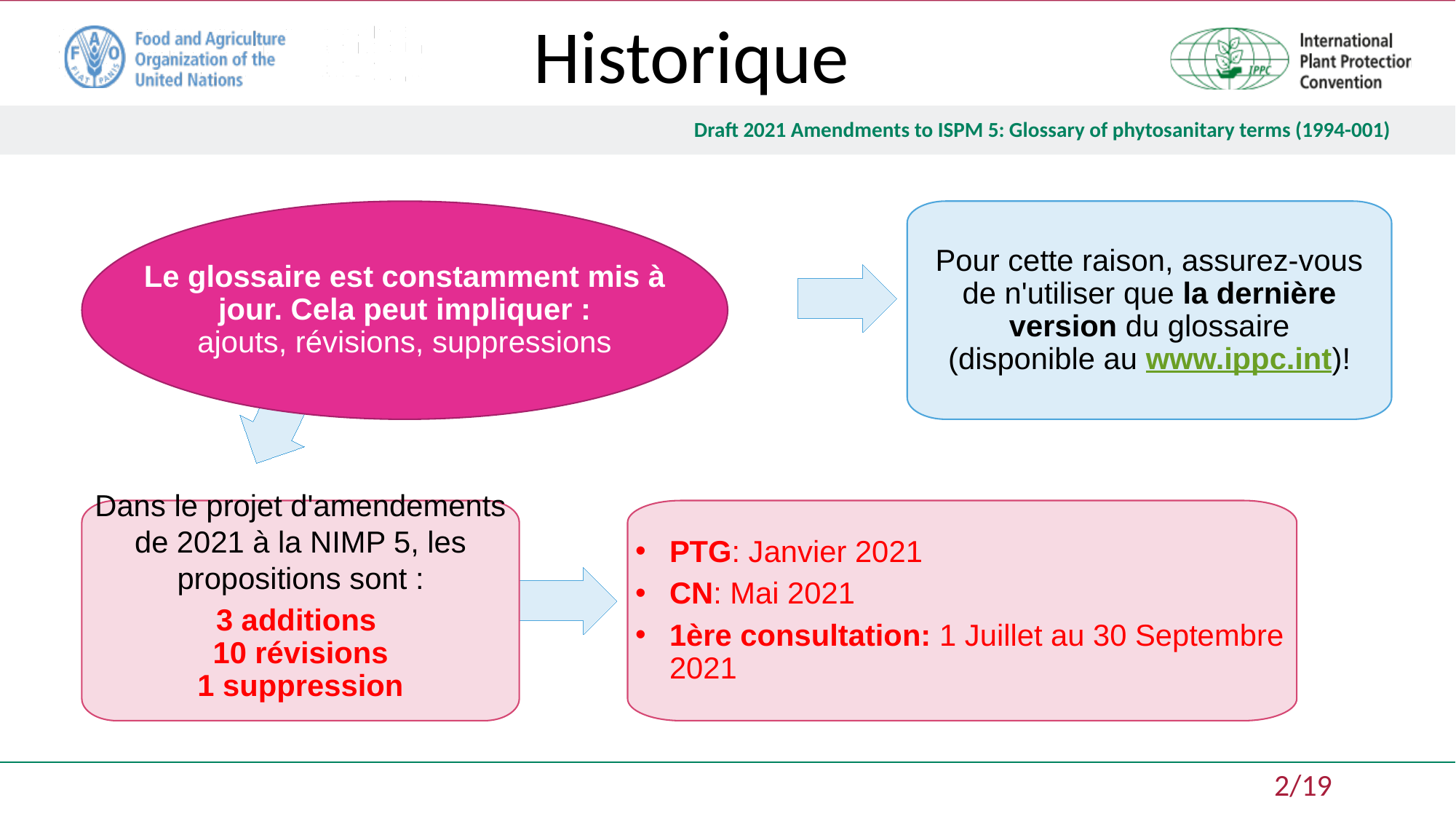

Historique
Le glossaire est constamment mis à jour. Cela peut impliquer :
ajouts, révisions, suppressions
Pour cette raison, assurez-vous de n'utiliser que la dernière version du glossaire
(disponible au www.ippc.int)!

PTG: Janvier 2021
CN: Mai 2021
1ère consultation: 1 Juillet au 30 Septembre 2021
Dans le projet d'amendements de 2021 à la NIMP 5, les propositions sont :
3 additions
10 révisions
1 suppression